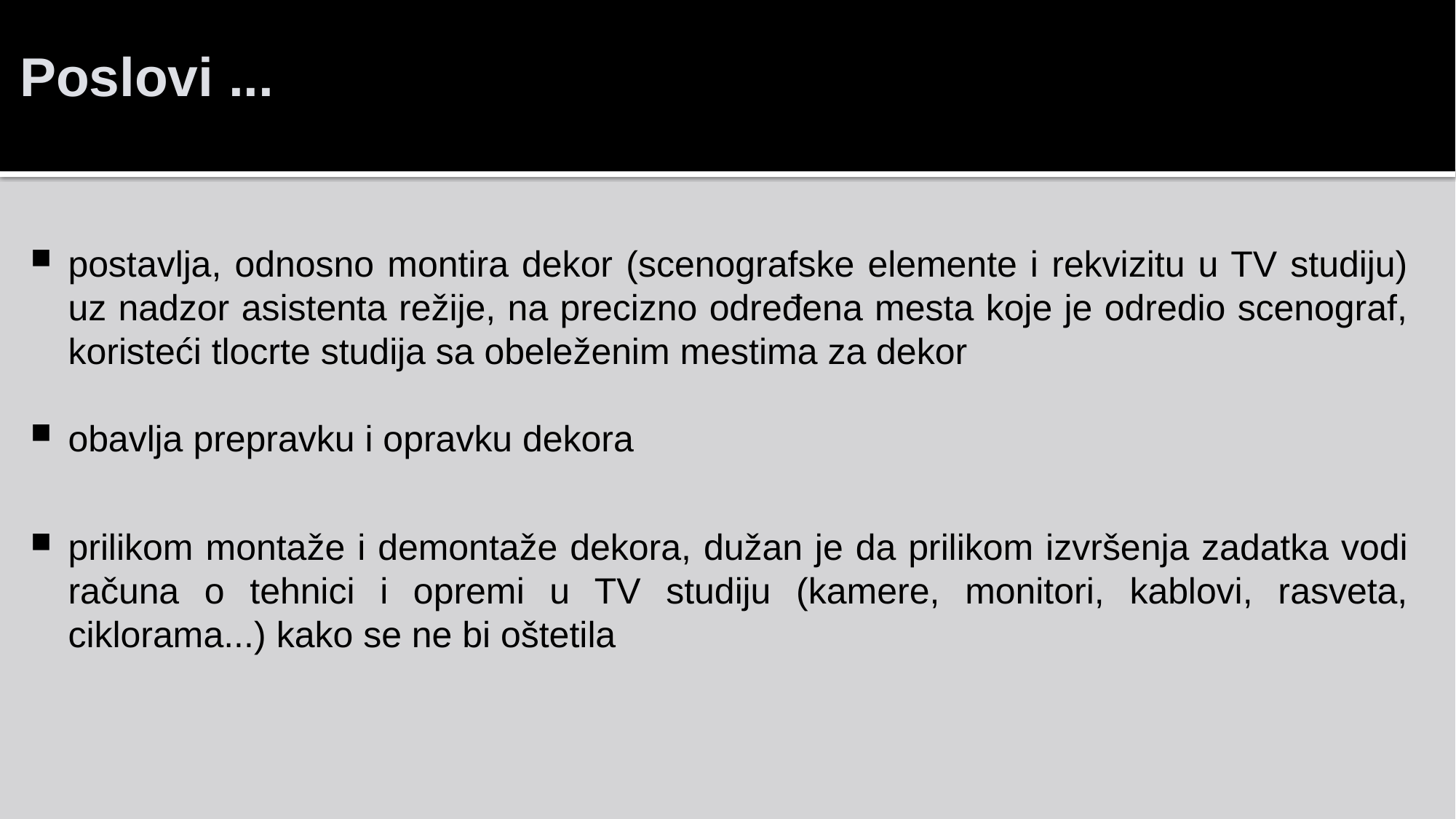

Poslovi ...

postavlja, odnosno montira dekor (scenografske elemente i rekvizitu u TV studiju) uz nadzor asistenta režije, na precizno određena mesta koje je odredio scenograf, koristeći tlocrte studija sa obeleženim mestima za dekor

obavlja prepravku i opravku dekora

prilikom montaže i demontaže dekora, dužan je da prilikom izvršenja zadatka vodi računa o tehnici i opremi u TV studiju (kamere, monitori, kablovi, rasveta, ciklorama...) kako se ne bi oštetila